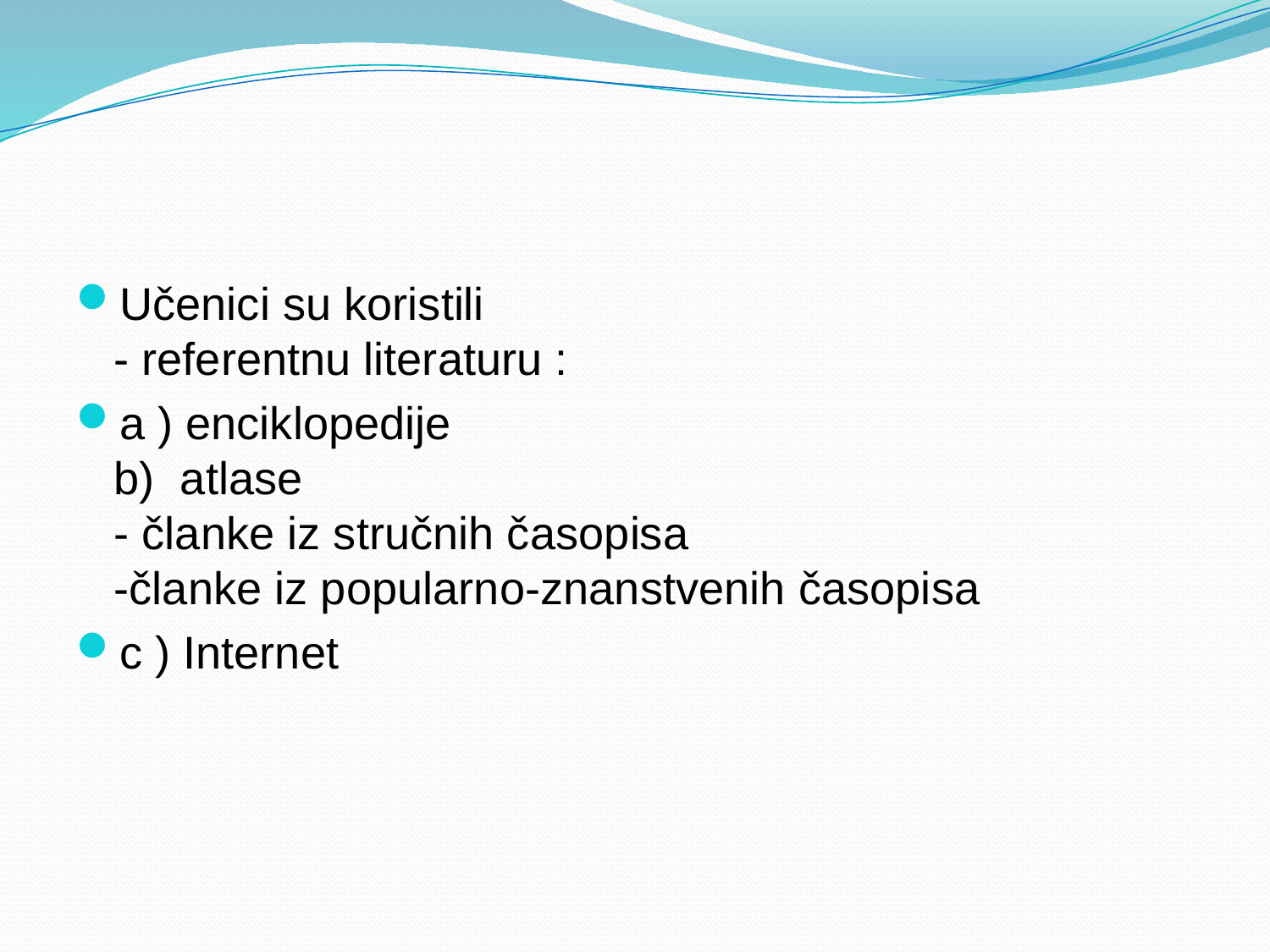

#
Učenici su koristili
- referentnu literaturu :
a ) enciklopedije
b)  atlase
- članke iz stručnih časopisa
-članke iz popularno-znanstvenih časopisa
c ) Internet